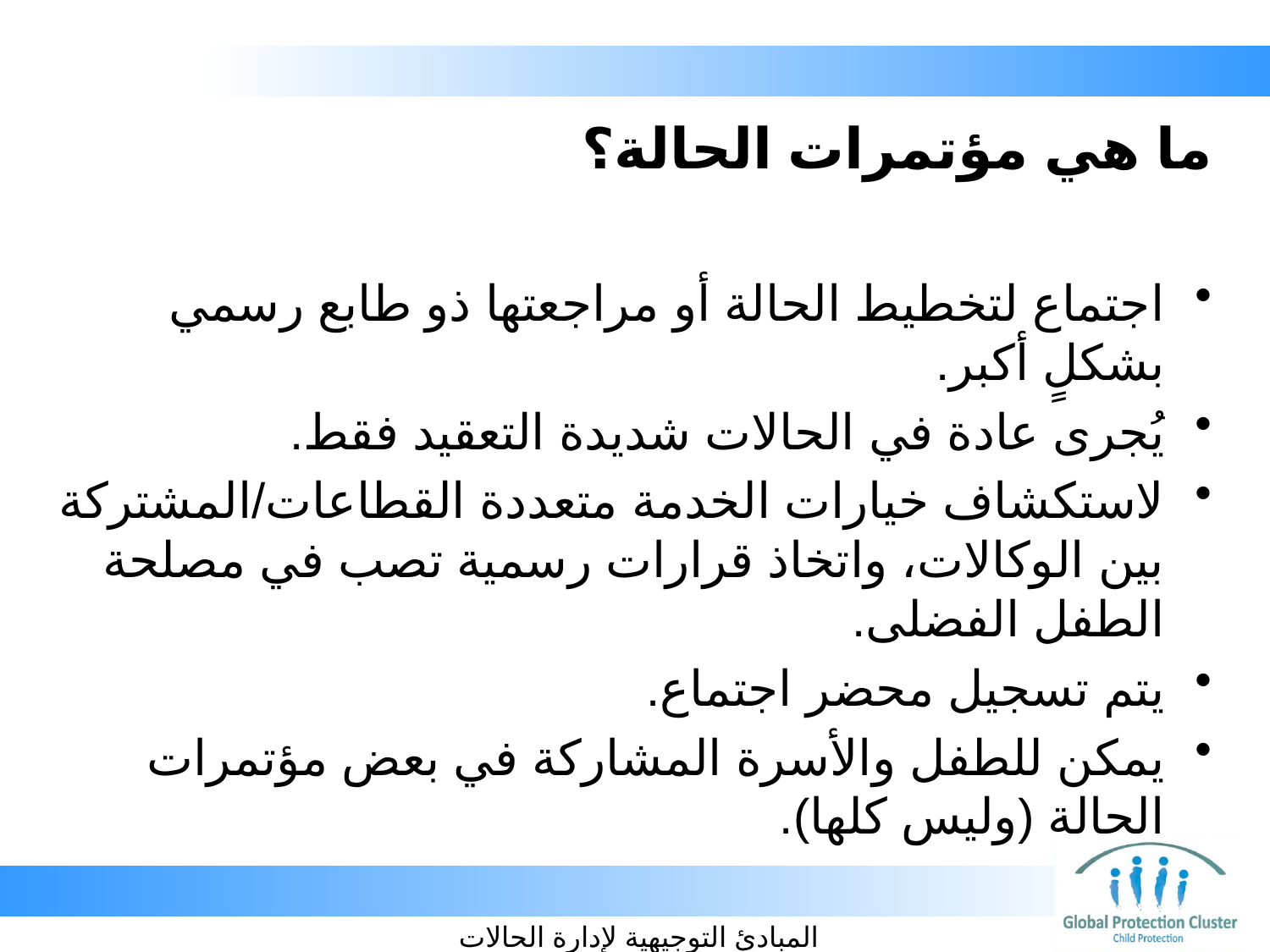

# ما هي مؤتمرات الحالة؟

اجتماع لتخطيط الحالة أو مراجعتها ذو طابع رسمي بشكلٍ أكبر.
يُجرى عادة في الحالات شديدة التعقيد فقط.
لاستكشاف خيارات الخدمة متعددة القطاعات/المشتركة بين الوكالات، واتخاذ قرارات رسمية تصب في مصلحة الطفل الفضلى.
يتم تسجيل محضر اجتماع.
يمكن للطفل والأسرة المشاركة في بعض مؤتمرات الحالة (وليس كلها).

المبادئ التوجيهية لإدارة الحالات